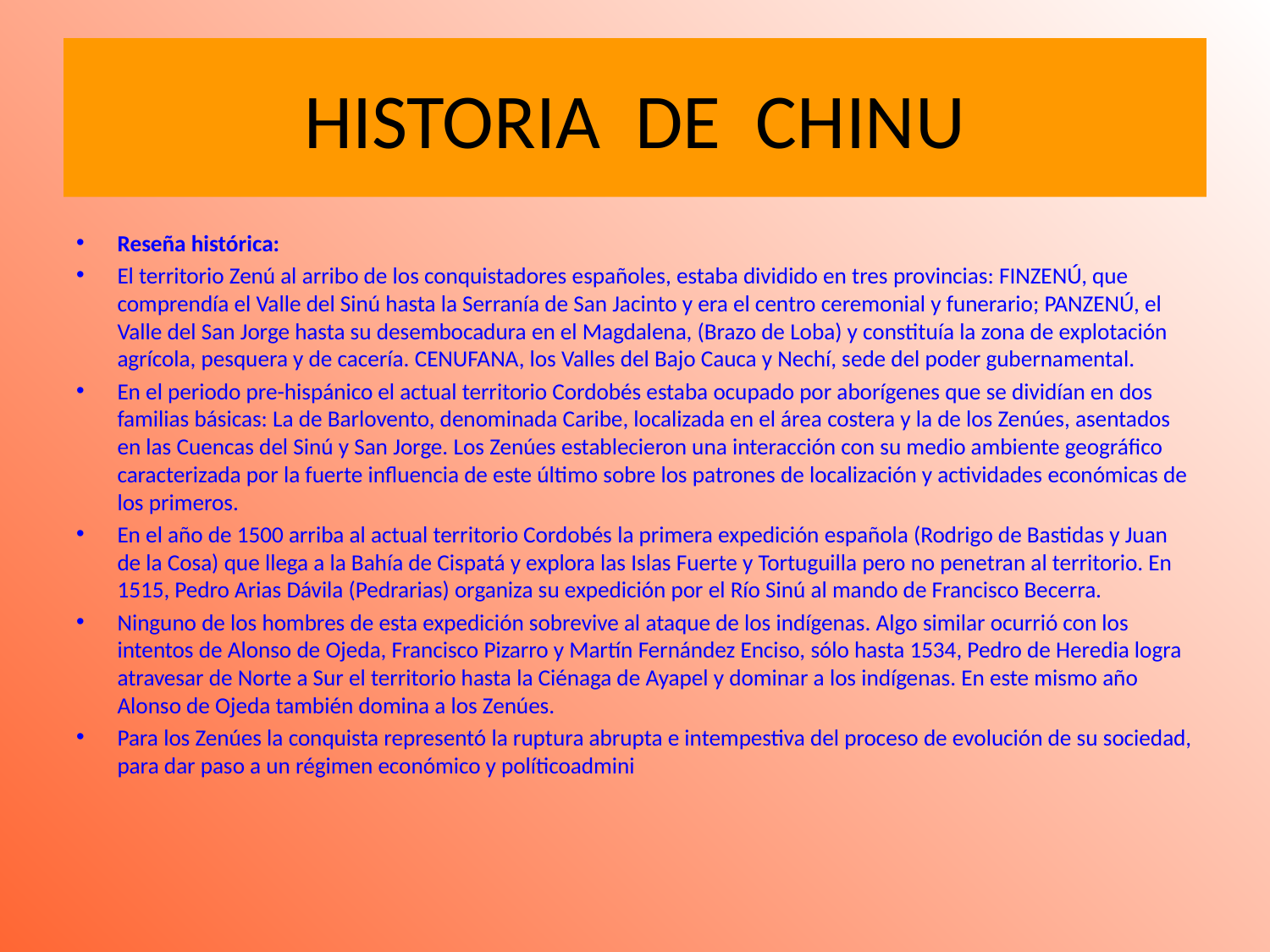

# HISTORIA  DE  CHINU
Reseña histórica:
El territorio Zenú al arribo de los conquistadores españoles, estaba dividido en tres provincias: FINZENÚ, que comprendía el Valle del Sinú hasta la Serranía de San Jacinto y era el centro ceremonial y funerario; PANZENÚ, el Valle del San Jorge hasta su desembocadura en el Magdalena, (Brazo de Loba) y constituía la zona de explotación agrícola, pesquera y de cacería. CENUFANA, los Valles del Bajo Cauca y Nechí, sede del poder gubernamental.
En el periodo pre-hispánico el actual territorio Cordobés estaba ocupado por aborígenes que se dividían en dos familias básicas: La de Barlovento, denominada Caribe, localizada en el área costera y la de los Zenúes, asentados en las Cuencas del Sinú y San Jorge. Los Zenúes establecieron una interacción con su medio ambiente geográfico caracterizada por la fuerte influencia de este último sobre los patrones de localización y actividades económicas de los primeros.
En el año de 1500 arriba al actual territorio Cordobés la primera expedición española (Rodrigo de Bastidas y Juan de la Cosa) que llega a la Bahía de Cispatá y explora las Islas Fuerte y Tortuguilla pero no penetran al territorio. En 1515, Pedro Arias Dávila (Pedrarias) organiza su expedición por el Río Sinú al mando de Francisco Becerra.
Ninguno de los hombres de esta expedición sobrevive al ataque de los indígenas. Algo similar ocurrió con los intentos de Alonso de Ojeda, Francisco Pizarro y Martín Fernández Enciso, sólo hasta 1534, Pedro de Heredia logra atravesar de Norte a Sur el territorio hasta la Ciénaga de Ayapel y dominar a los indígenas. En este mismo año Alonso de Ojeda también domina a los Zenúes.
Para los Zenúes la conquista representó la ruptura abrupta e intempestiva del proceso de evolución de su sociedad, para dar paso a un régimen económico y políticoadmini